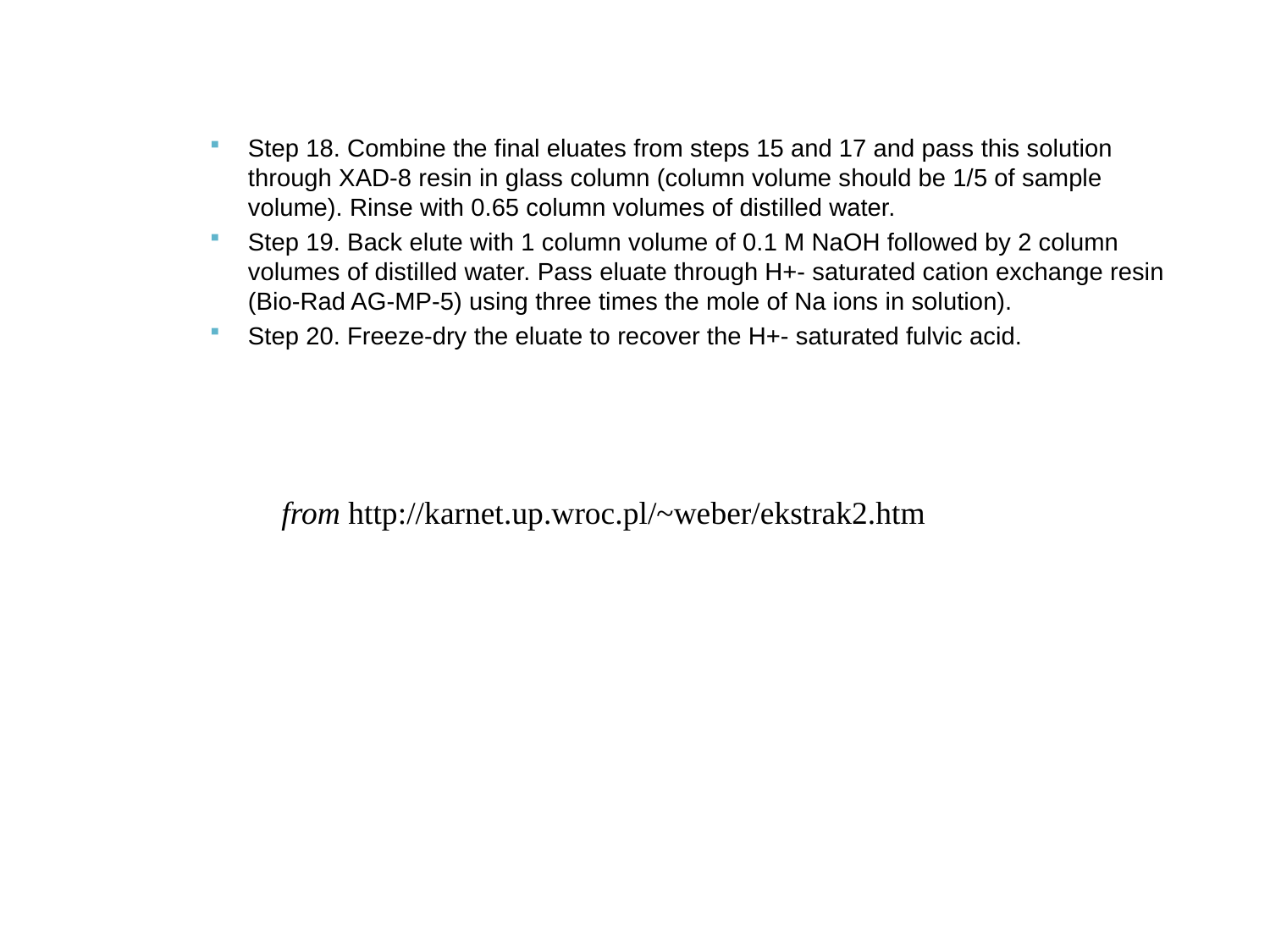

Step 18. Combine the final eluates from steps 15 and 17 and pass this solution through XAD-8 resin in glass column (column volume should be 1/5 of sample volume). Rinse with 0.65 column volumes of distilled water.
Step 19. Back elute with 1 column volume of 0.1 M NaOH followed by 2 column volumes of distilled water. Pass eluate through H+- saturated cation exchange resin (Bio-Rad AG-MP-5) using three times the mole of Na ions in solution).
Step 20. Freeze-dry the eluate to recover the H+- saturated fulvic acid.

from http://karnet.up.wroc.pl/~weber/ekstrak2.htm